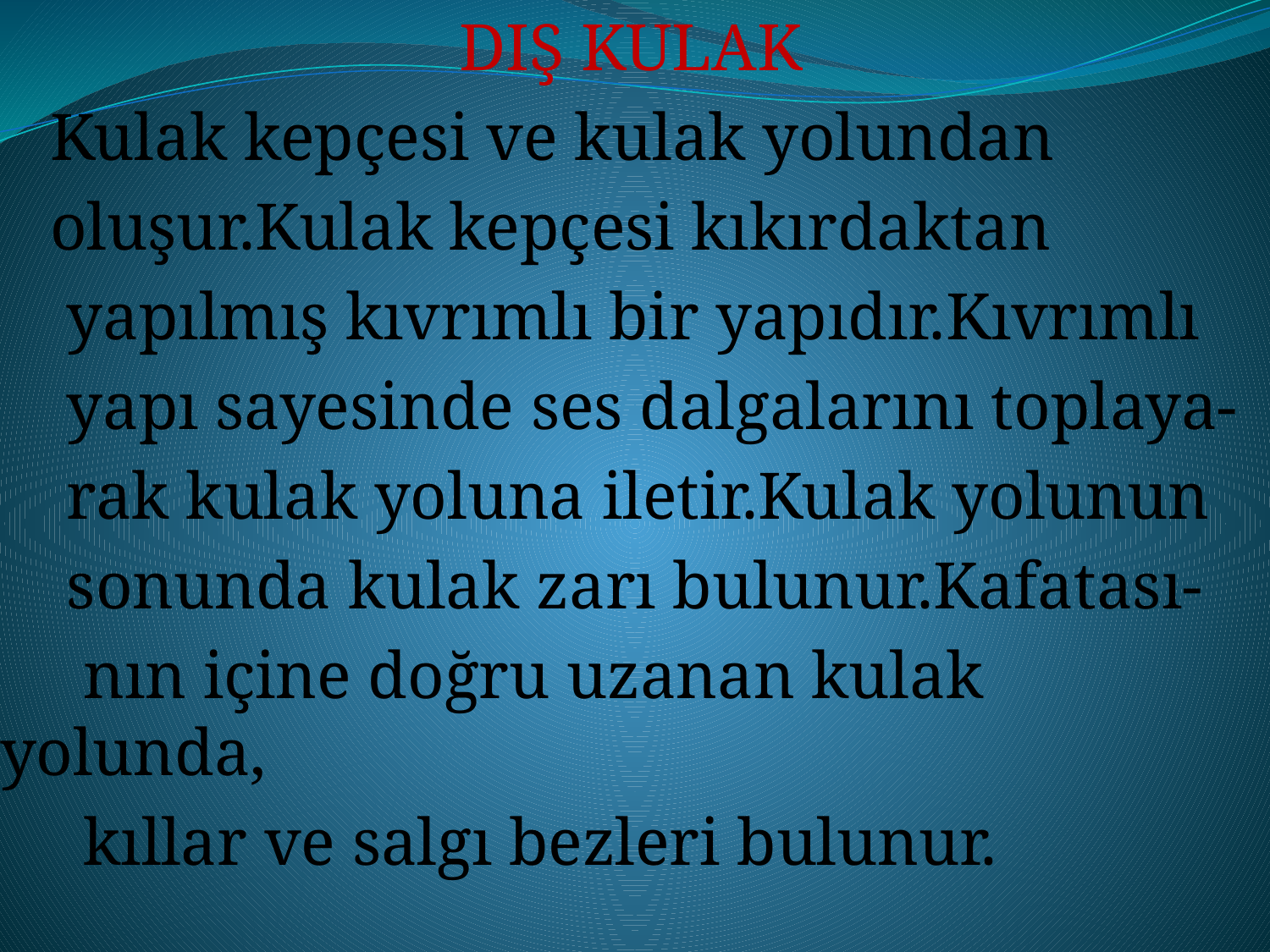

DIŞ KULAK
   Kulak kepçesi ve kulak yolundan
   oluşur.Kulak kepçesi kıkırdaktan
    yapılmış kıvrımlı bir yapıdır.Kıvrımlı
    yapı sayesinde ses dalgalarını toplaya-
    rak kulak yoluna iletir.Kulak yolunun
    sonunda kulak zarı bulunur.Kafatası-
     nın içine doğru uzanan kulak yolunda,
     kıllar ve salgı bezleri bulunur.

#